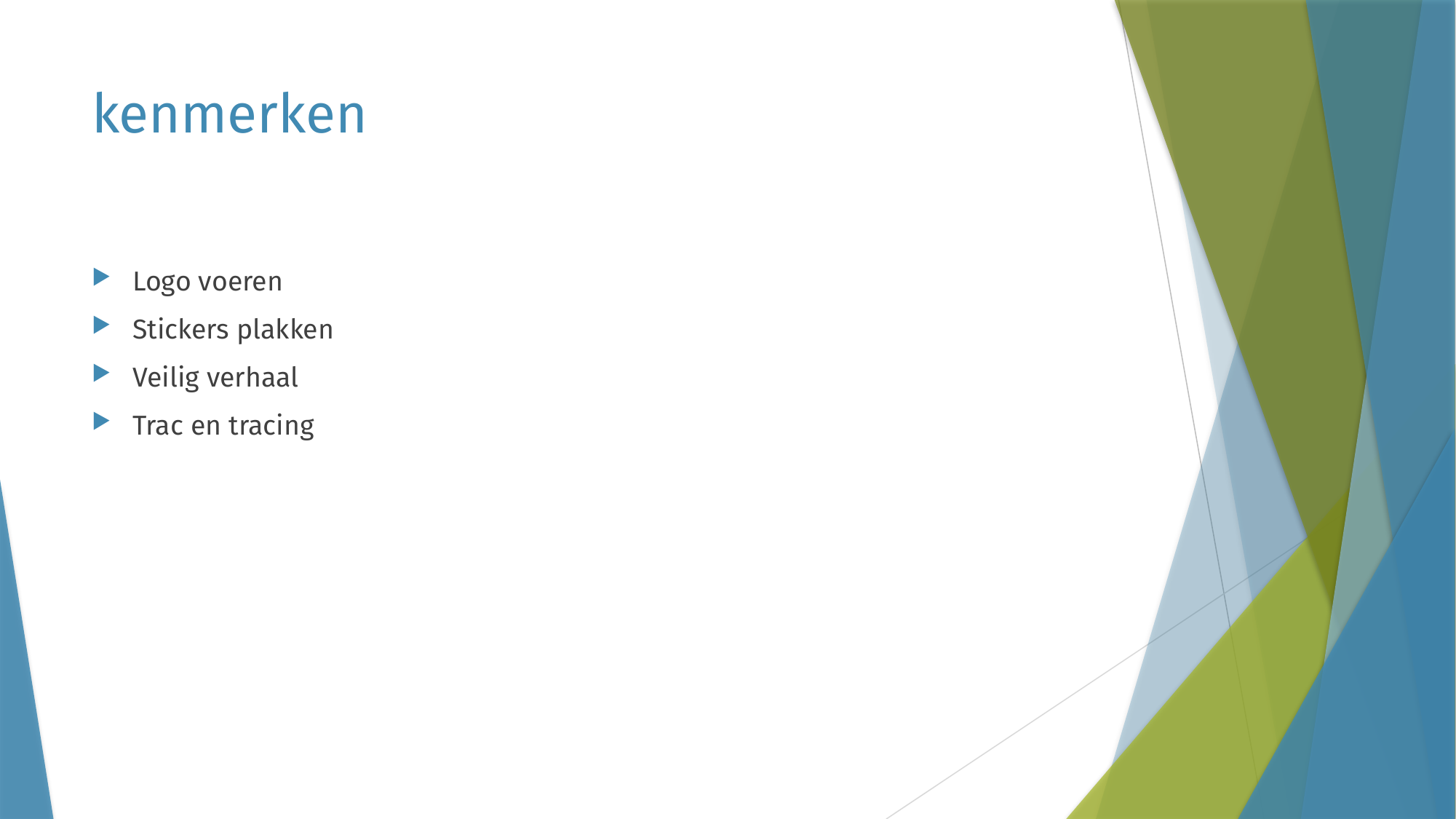

# kenmerken
Logo voeren
Stickers plakken
Veilig verhaal
Trac en tracing